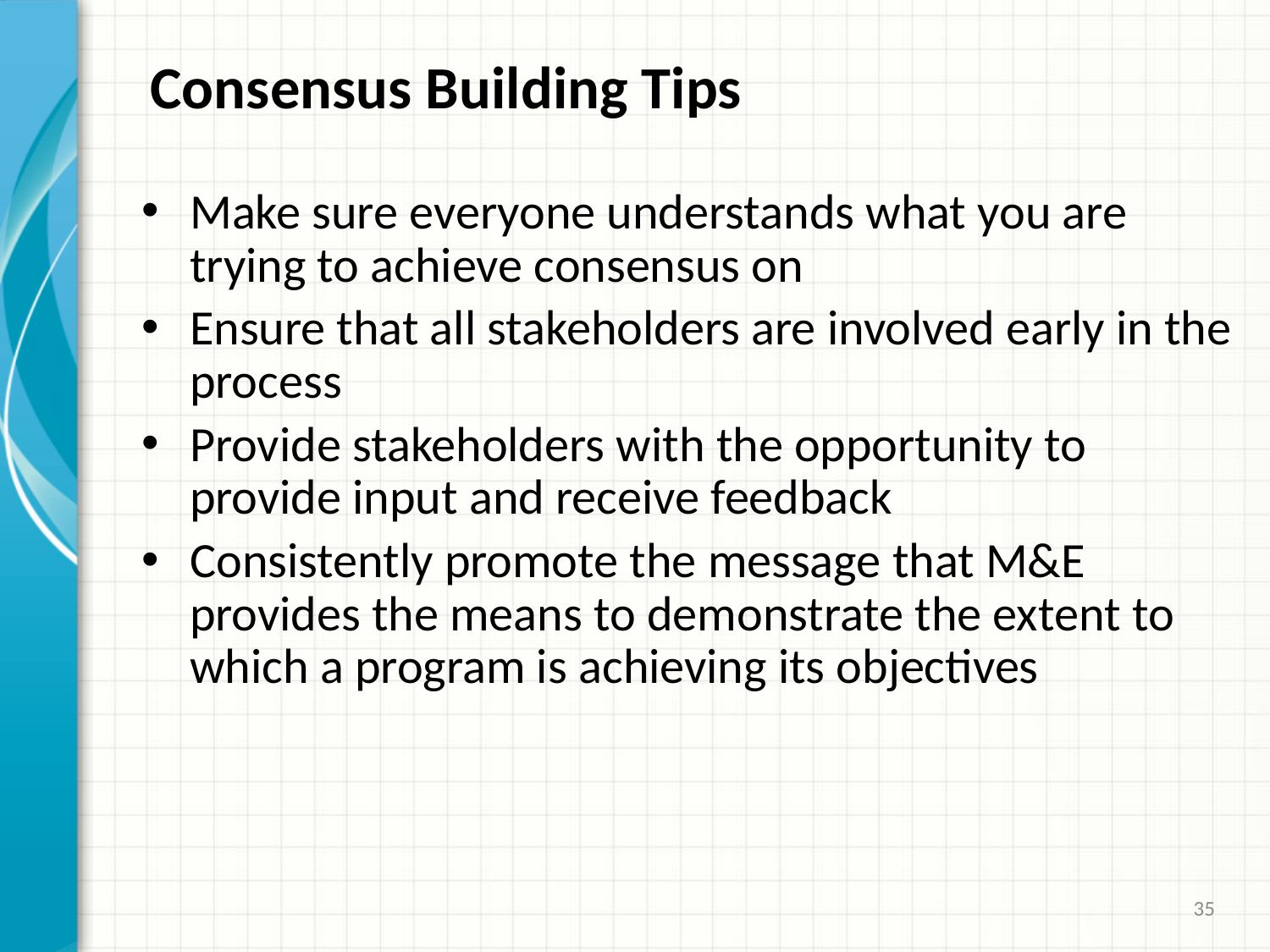

# Consensus Building Tips
Make sure everyone understands what you are trying to achieve consensus on
Ensure that all stakeholders are involved early in the process
Provide stakeholders with the opportunity to provide input and receive feedback
Consistently promote the message that M&E provides the means to demonstrate the extent to which a program is achieving its objectives

35